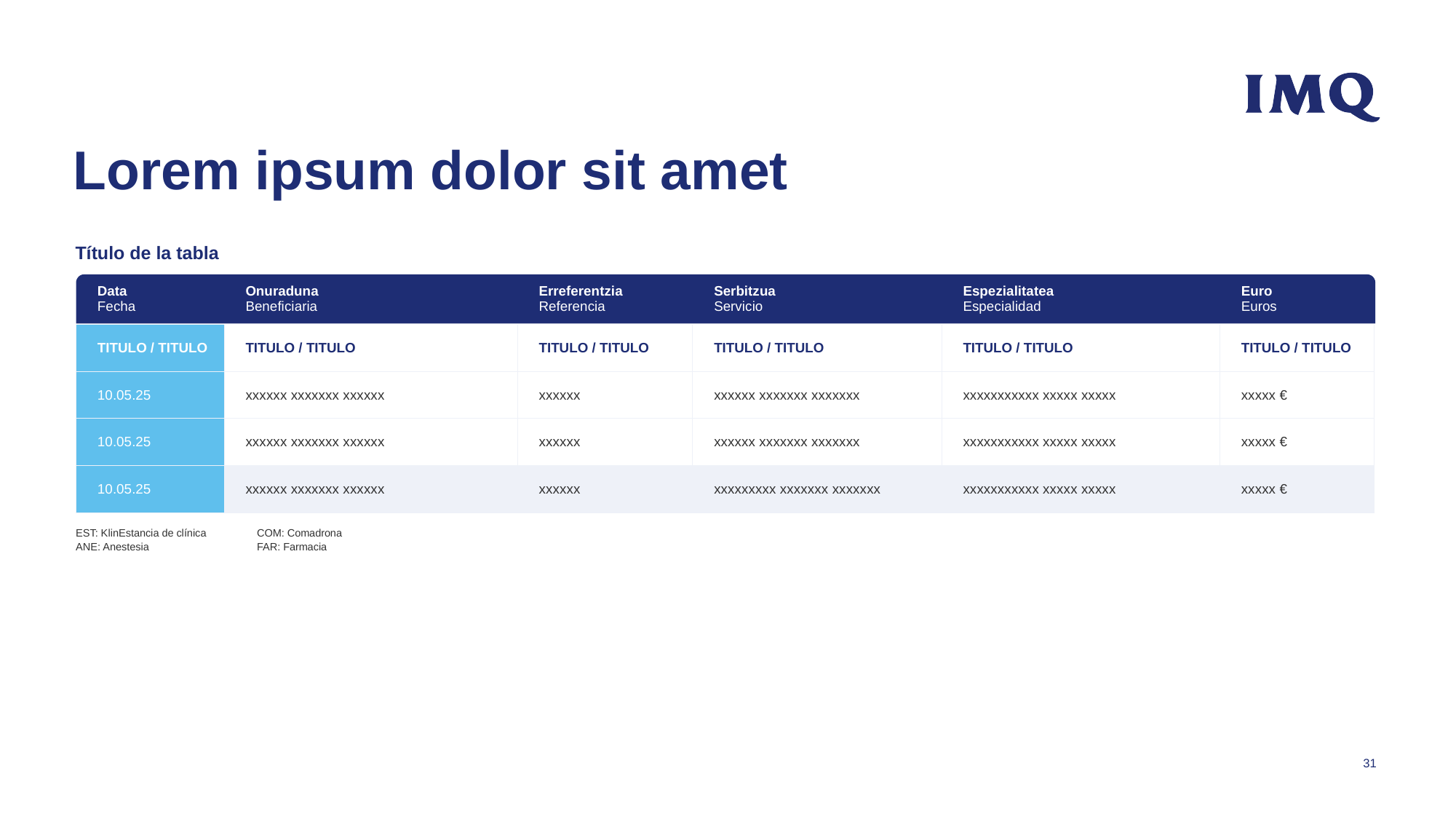

Lorem ipsum dolor sit amet
Título de la tabla

| Data Fecha | Onuraduna Beneficiaria | Erreferentzia Referencia | Serbitzua Servicio | Espezialitatea Especialidad | Euro Euros |
| --- | --- | --- | --- | --- | --- |
| TITULO / TITULO | TITULO / TITULO | TITULO / TITULO | TITULO / TITULO | TITULO / TITULO | TITULO / TITULO |
| 10.05.25 | xxxxxx xxxxxxx xxxxxx | xxxxxx | xxxxxx xxxxxxx xxxxxxx | xxxxxxxxxxx xxxxx xxxxx | xxxxx € |
| 10.05.25 | xxxxxx xxxxxxx xxxxxx | xxxxxx | xxxxxx xxxxxxx xxxxxxx | xxxxxxxxxxx xxxxx xxxxx | xxxxx € |
| 10.05.25 | xxxxxx xxxxxxx xxxxxx | xxxxxx | xxxxxxxxx xxxxxxx xxxxxxx | xxxxxxxxxxx xxxxx xxxxx | xxxxx € |
EST: KlinEstancia de clínica
ANE: Anestesia
COM: Comadrona
FAR: Farmacia